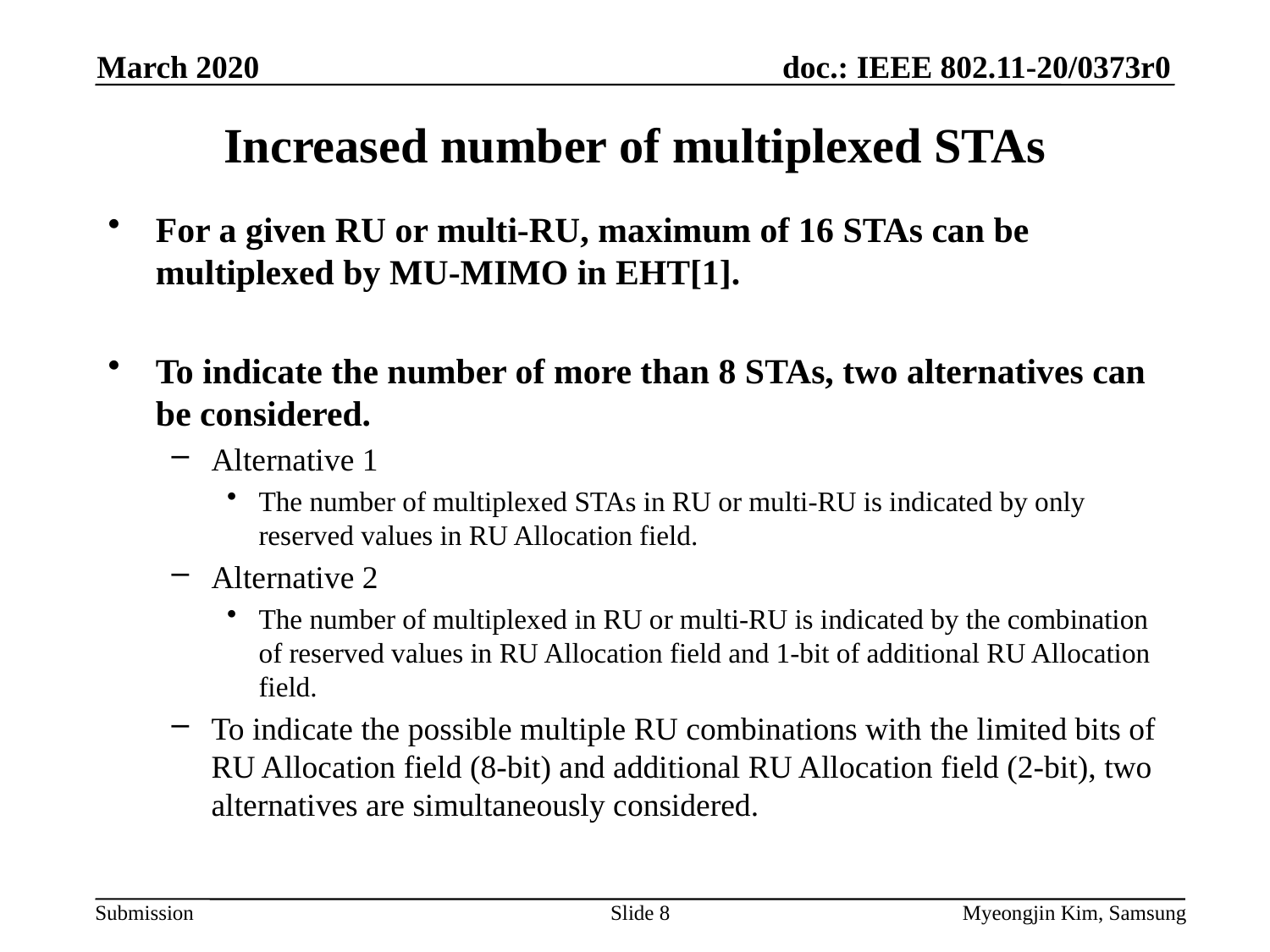

March 2020
# Increased number of multiplexed STAs
For a given RU or multi-RU, maximum of 16 STAs can be multiplexed by MU-MIMO in EHT[1].

To indicate the number of more than 8 STAs, two alternatives can be considered.
Alternative 1
The number of multiplexed STAs in RU or multi-RU is indicated by only reserved values in RU Allocation field.
Alternative 2
The number of multiplexed in RU or multi-RU is indicated by the combination of reserved values in RU Allocation field and 1-bit of additional RU Allocation field.
To indicate the possible multiple RU combinations with the limited bits of RU Allocation field (8-bit) and additional RU Allocation field (2-bit), two alternatives are simultaneously considered.

Slide 8
Myeongjin Kim, Samsung